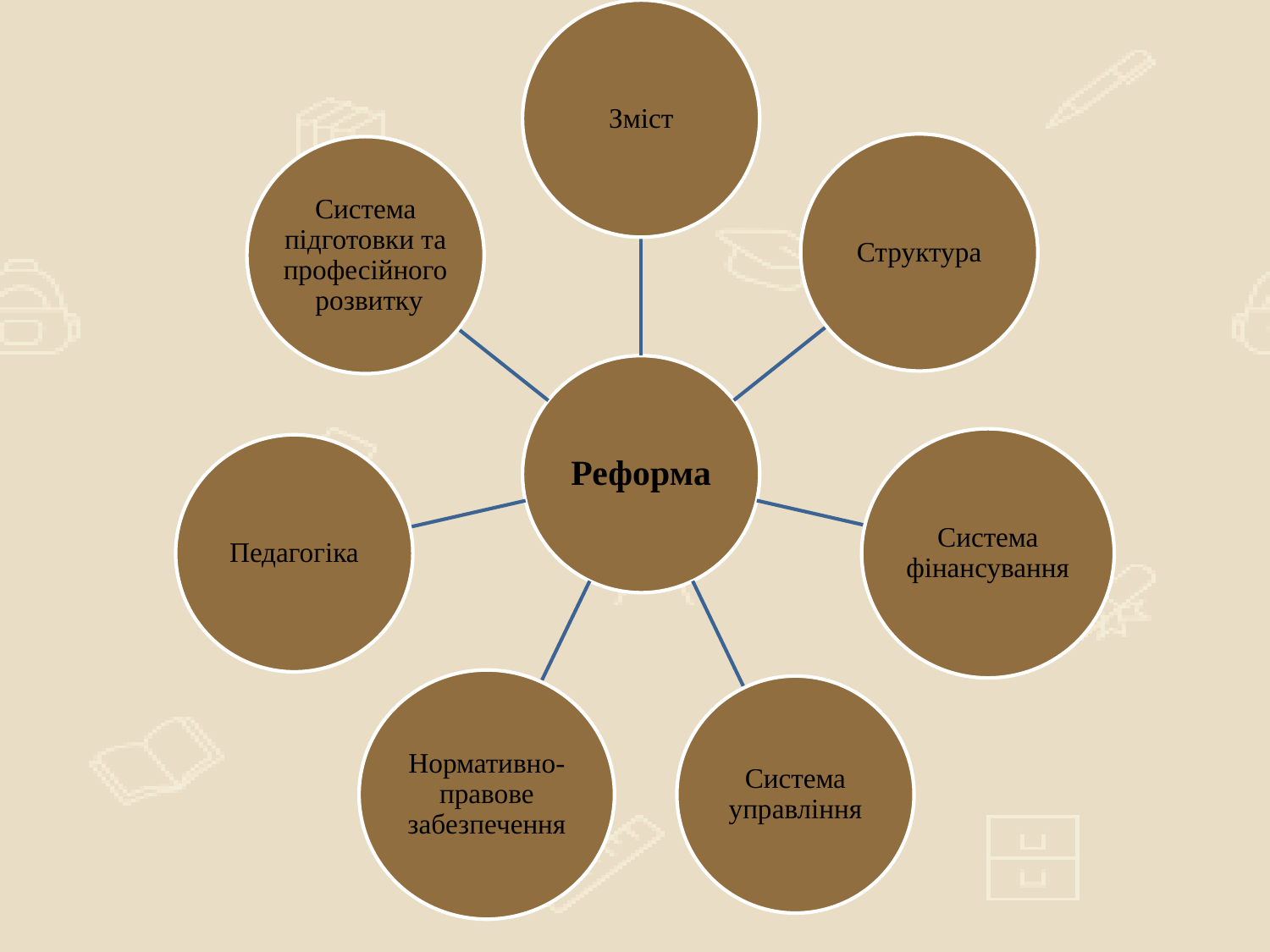

Зміст

Структура
Система підготовки та професійного  розвитку

Реформа

Система фінансування
Педагогіка

Нормативно-правове забезпечення
Система управління